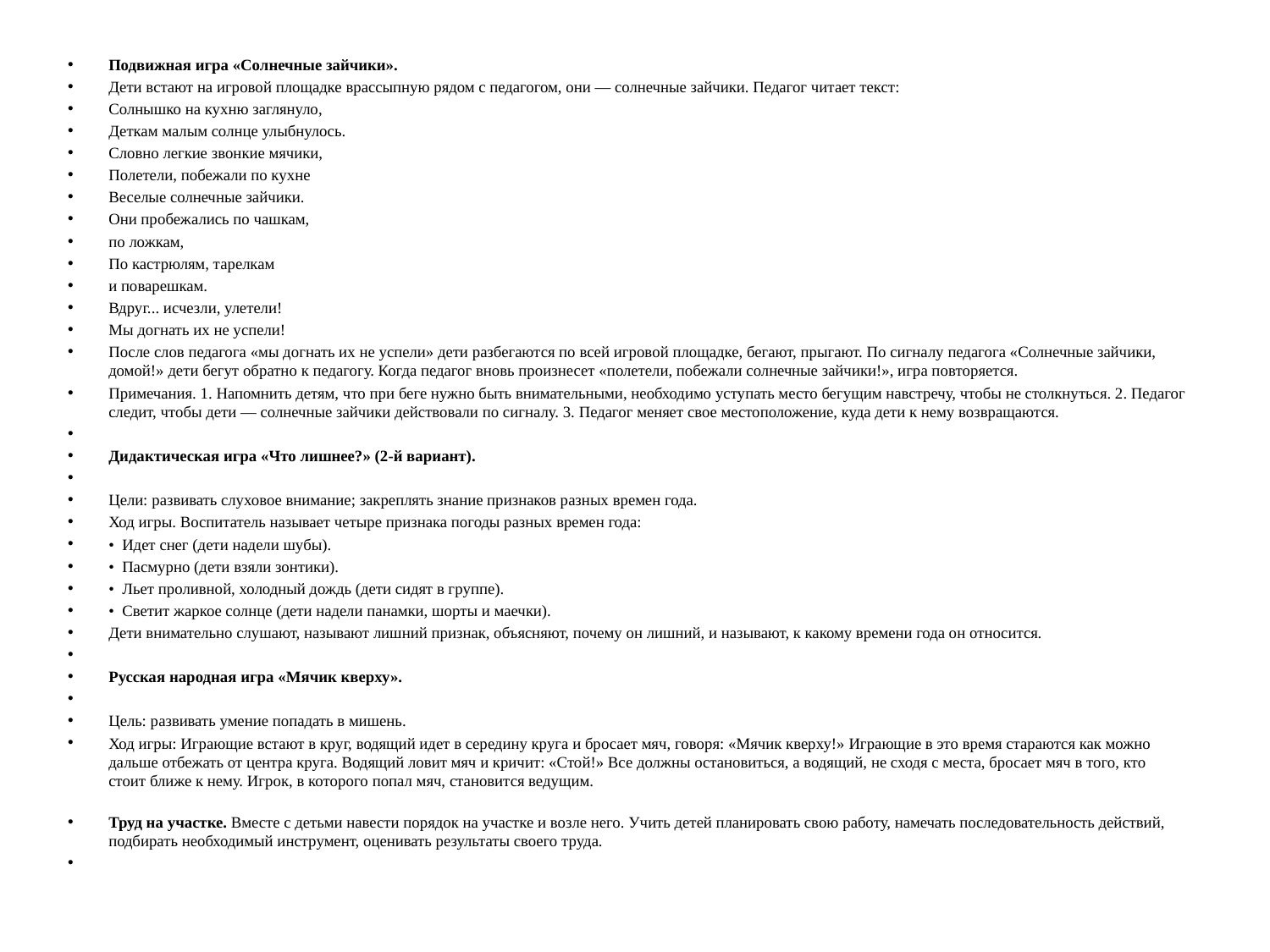

Подвижная игра «Солнечные зайчики».
Дети встают на игровой площадке врассыпную рядом с педаго­гом, они — солнечные зайчики. Педагог читает текст:
Солнышко на кухню заглянуло,
Деткам малым солнце улыбнулось.
Словно легкие звонкие мячики,
Полетели, побежали по кухне
Веселые солнечные зайчики.
Они пробежались по чашкам,
по ложкам,
По кастрюлям, тарелкам
и поварешкам.
Вдруг... исчезли, улетели!
Мы догнать их не успели!
После слов педагога «мы догнать их не успели» дети разбега­ются по всей игровой площадке, бегают, прыгают. По сигналу педагога «Солнечные зайчики, домой!» дети бегут обратно к педаго­гу. Когда педагог вновь произнесет «полетели, побежали солнеч­ные зайчики!», игра повторяется.
Примечания. 1. Напомнить детям, что при беге нужно быть внимательными, необходимо уступать место бегущим навстречу, чтобы не столкнуться. 2. Педагог следит, чтобы дети — солнечные зайчики действовали по сигналу. 3. Педагог меняет свое местопо­ложение, куда дети к нему возвращаются.

Дидактическая игра «Что лишнее?» (2-й вариант).

Цели: развивать слуховое внимание; закреплять знание признаков разных времен года.
Ход игры. Воспитатель называет четыре признака погоды разных времен года:
•  Идет снег (дети надели шубы).
•  Пасмурно (дети взяли зонтики).
•  Льет проливной, холодный дождь (дети сидят в группе).
•  Светит жаркое солнце (дети надели панамки, шорты и маечки).
Дети внимательно слушают, называют лишний признак, объясняют, почему он лишний, и называют, к какому времени года он относится.

Русская народная игра «Мячик кверху».

Цель: развивать умение попадать в мишень.
Ход игры: Играющие встают в круг, водящий идет в середину круга и бросает мяч, говоря: «Мячик кверху!» Играющие в это время стараются как можно дальше отбежать от центра круга. Водящий ловит мяч и кричит: «Стой!» Все должны остановиться, а водящий, не сходя с места, бросает мяч в того, кто стоит ближе к нему. Игрок, в которого попал мяч, становится ведущим.
Труд на участке. Вместе с детьми навести порядок на участке и возле него. Учить детей планировать свою работу, намечать последовательность действий, подбирать необходимый инструмент, оценивать результаты своего труда.